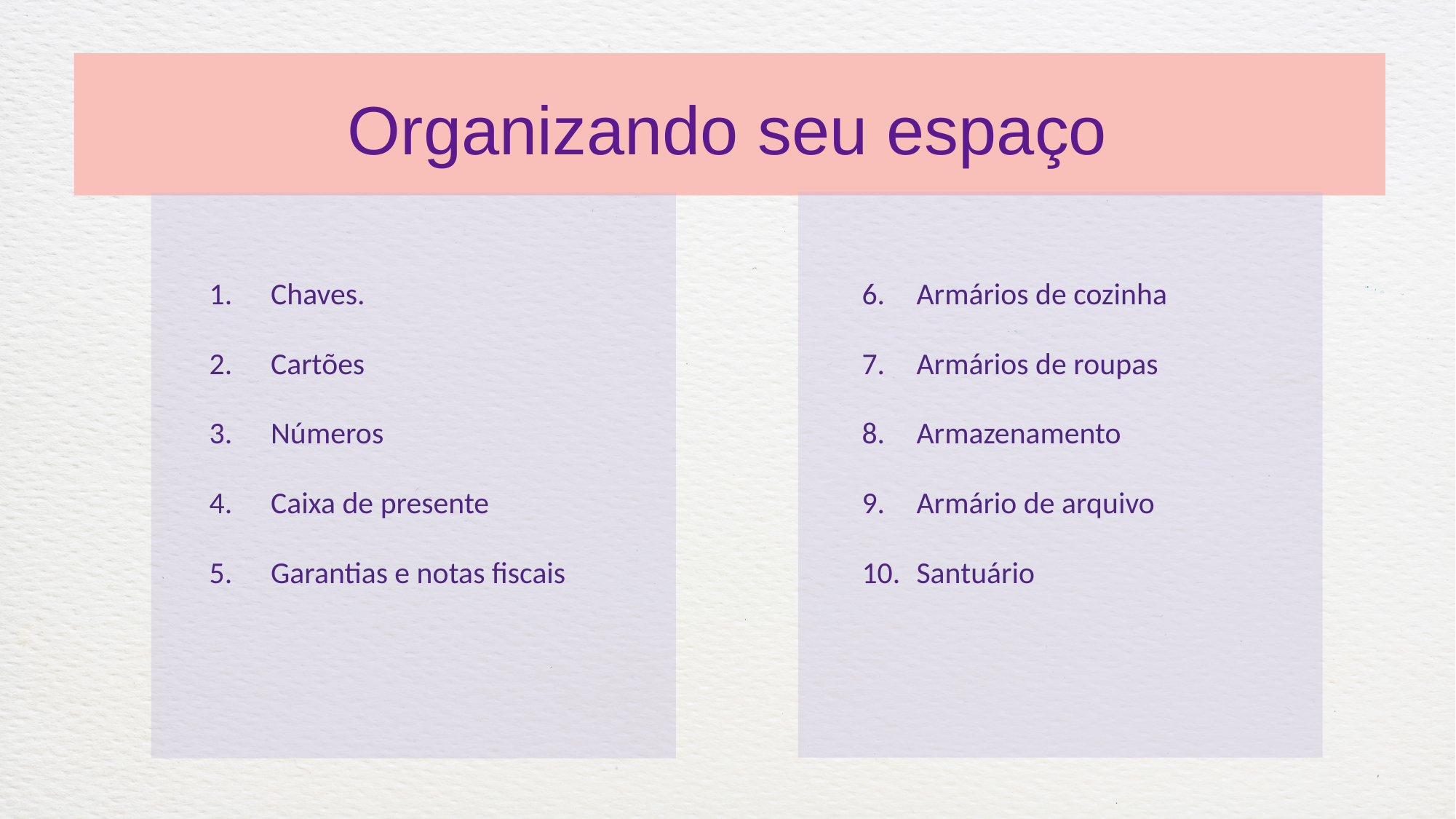

Organizando seu espaço

Chaves.
Cartões
Números
Caixa de presente
Garantias e notas fiscais
Armários de cozinha
Armários de roupas
Armazenamento
Armário de arquivo
Santuário